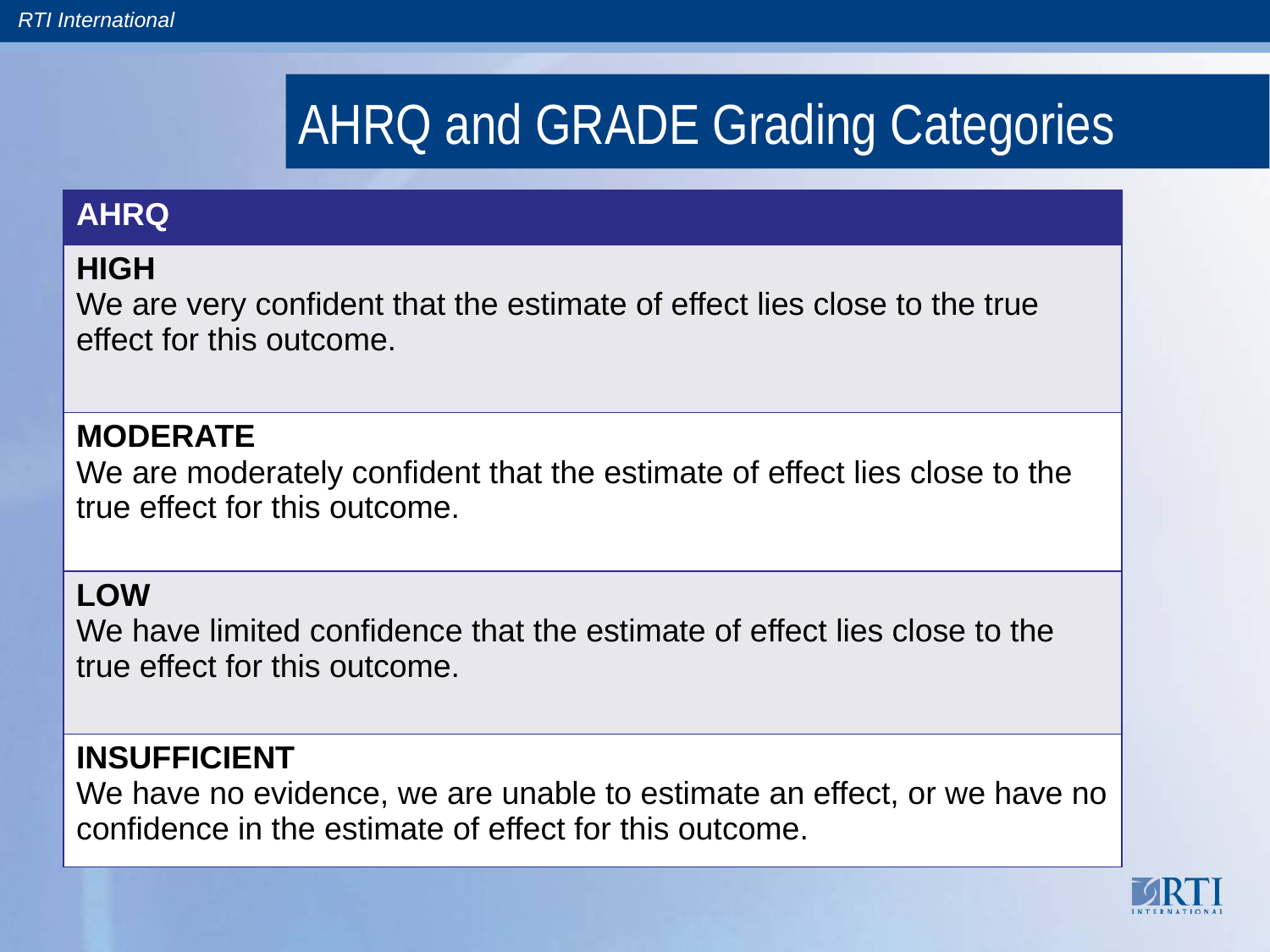

# AHRQ and GRADE Grading Categories
| AHRQ |
| --- |
| HIGH We are very confident that the estimate of effect lies close to the true effect for this outcome. |
| MODERATE We are moderately confident that the estimate of effect lies close to the true effect for this outcome. |
| LOW We have limited confidence that the estimate of effect lies close to the true effect for this outcome. |
| INSUFFICIENT We have no evidence, we are unable to estimate an effect, or we have no confidence in the estimate of effect for this outcome. |